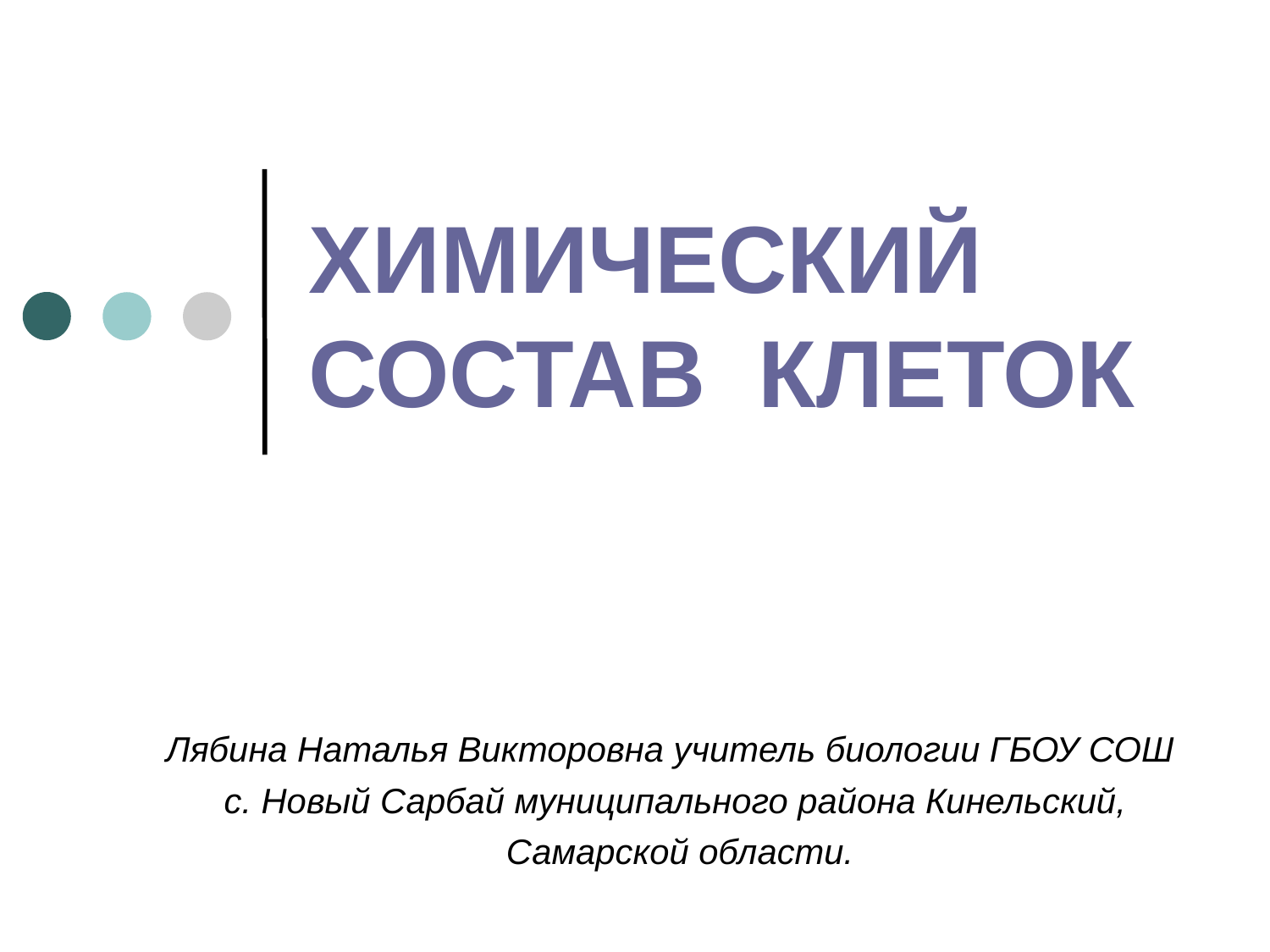

ХИМИЧЕСКИЙ  СОСТАВ  КЛЕТОК
Лябина Наталья Викторовна учитель биологии ГБОУ СОШ
с. Новый Сарбай муниципального района Кинельский,
 Самарской области.